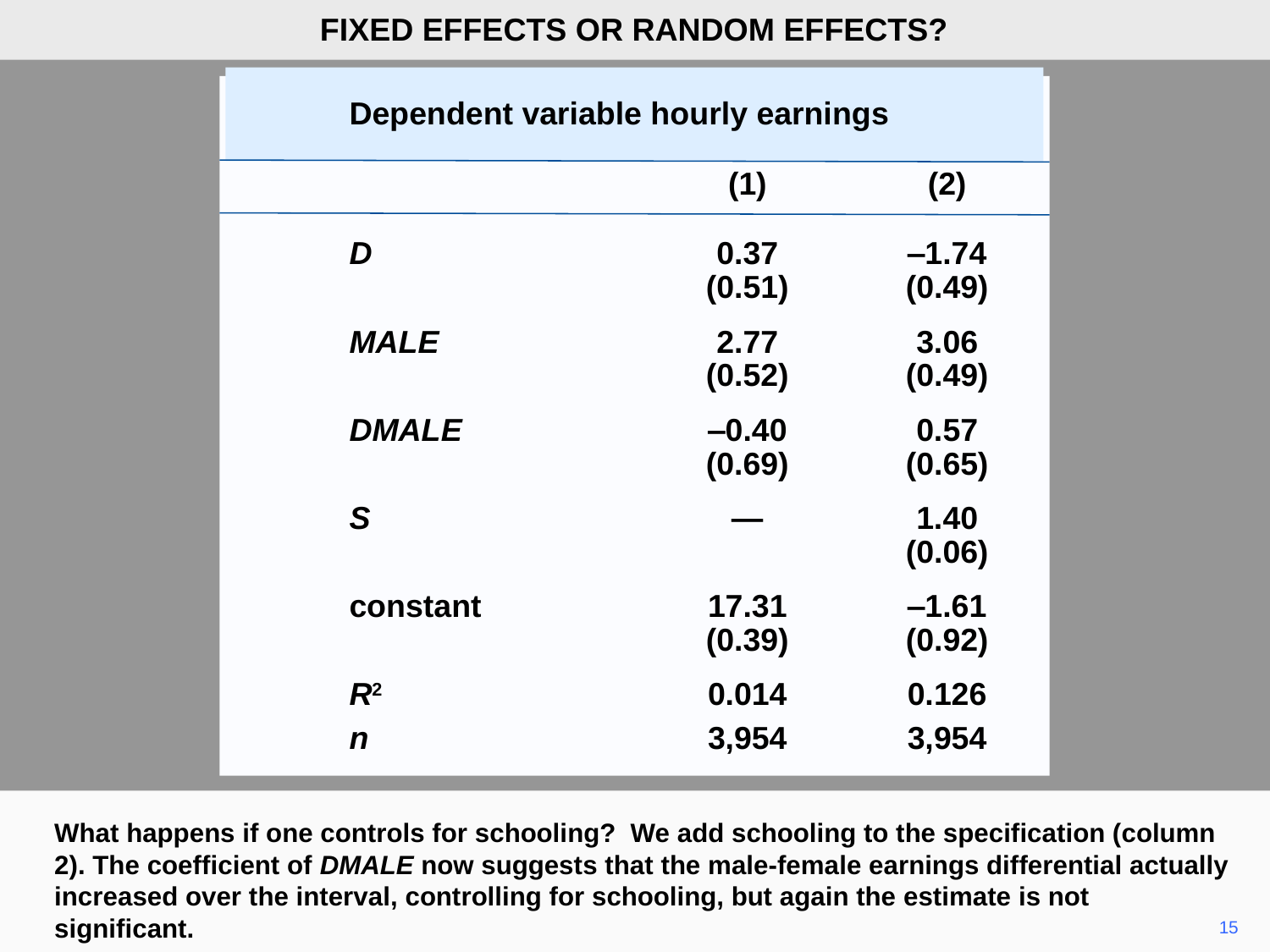

FIXED EFFECTS OR RANDOM EFFECTS?

Dependent variable hourly earnings
	(1)	(2)
D	0.37	‒1.74
	(0.51)	(0.49)
MALE	2.77	3.06
	(0.52)	(0.49)
DMALE	‒0.40	0.57
	(0.69)	(0.65)
S	—	1.40
		(0.06)
constant	17.31	‒1.61
	(0.39)	(0.92)
R2	0.014	0.126
n	3,954	3,954

What happens if one controls for schooling?  We add schooling to the specification (column 2). The coefficient of DMALE now suggests that the male-female earnings differential actually increased over the interval, controlling for schooling, but again the estimate is not significant.

15